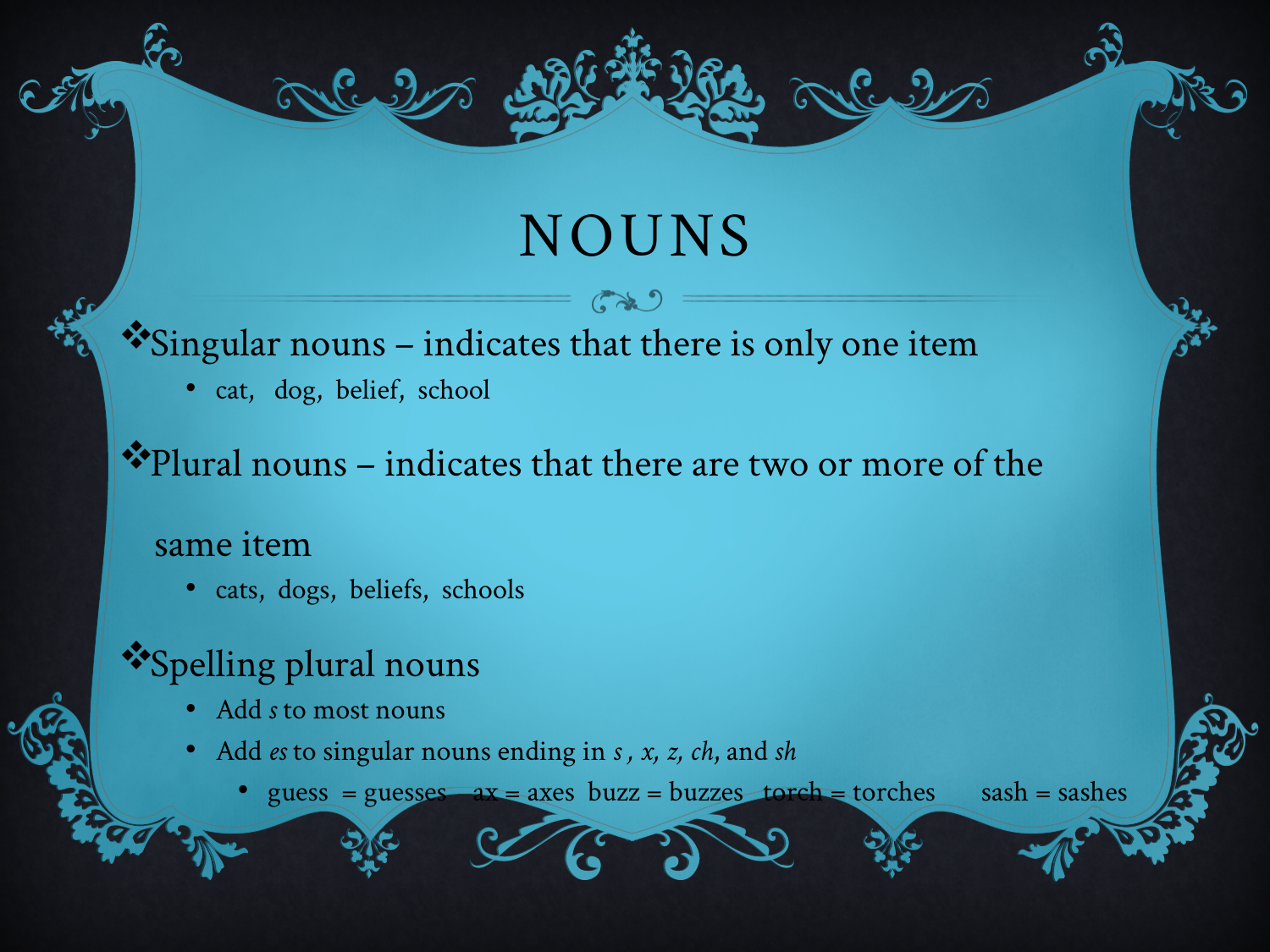

# Nouns
Singular nouns – indicates that there is only one item
cat,   dog,  belief,  school
Plural nouns – indicates that there are two or more of the
    same item
cats,  dogs,  beliefs,  schools
Spelling plural nouns
Add s to most nouns
Add es to singular nouns ending in s , x, z, ch, and sh
guess  = guesses    ax = axes  buzz = buzzes   torch = torches       sash = sashes